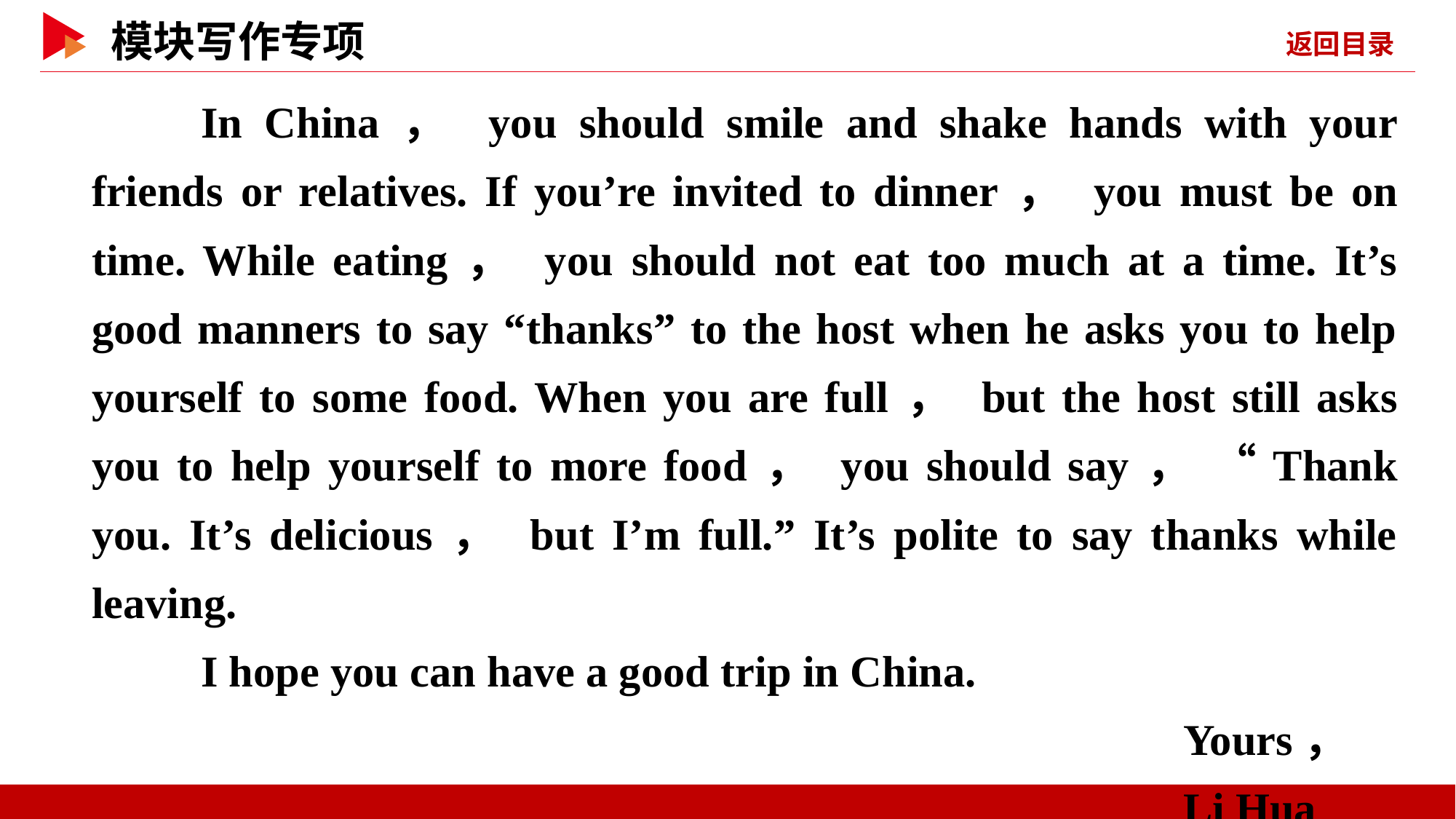

In China， you should smile and shake hands with your friends or relatives. If you’re invited to dinner， you must be on time. While eating， you should not eat too much at a time. It’s good manners to say “thanks” to the host when he asks you to help yourself to some food. When you are full， but the host still asks you to help yourself to more food， you should say， “Thank you. It’s delicious， but I’m full.” It’s polite to say thanks while leaving.
	I hope you can have a good trip in China.
										Yours，
										Li Hua